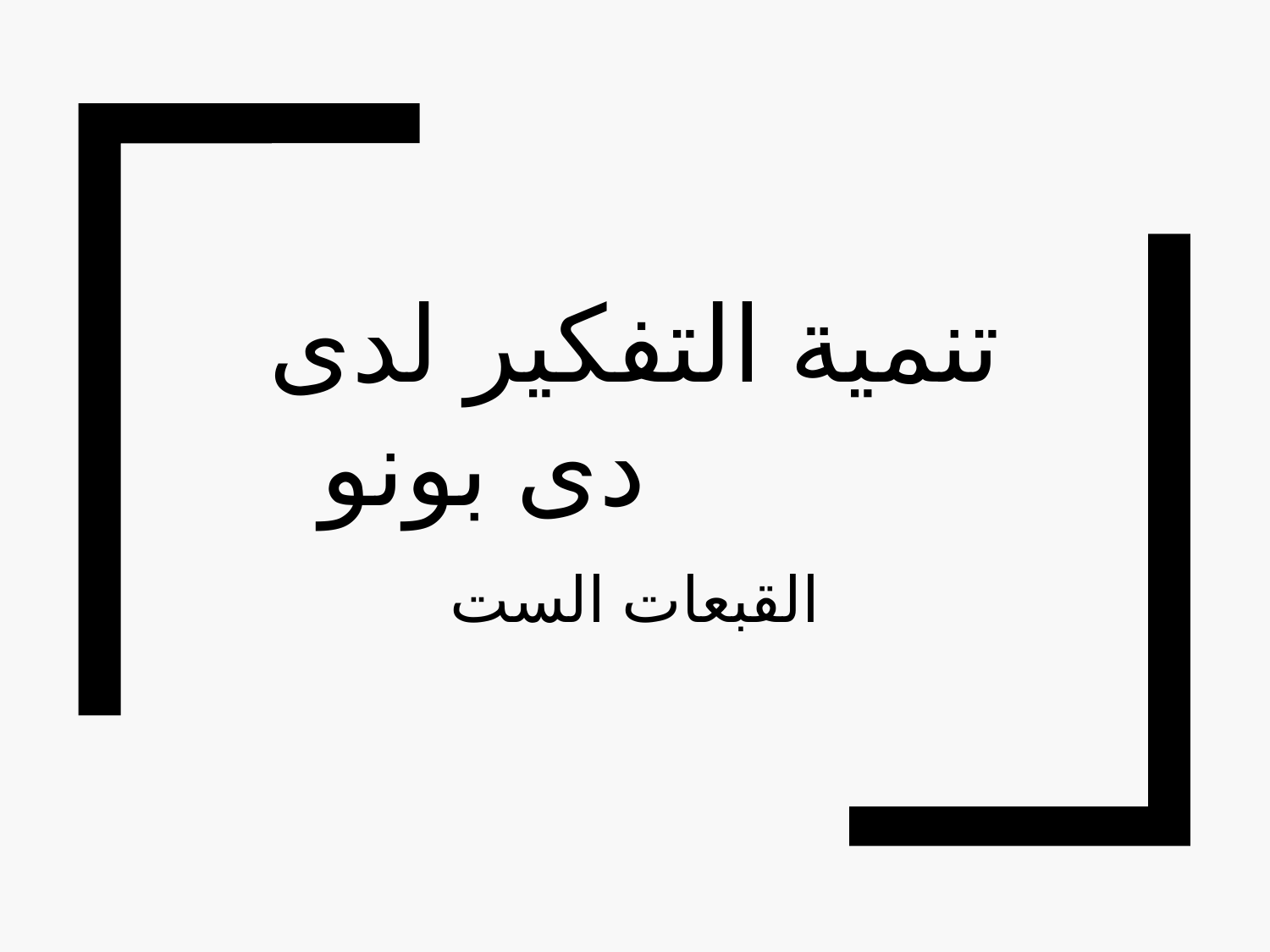

تنمية التفكير لدى دى بونو
القبعات الست